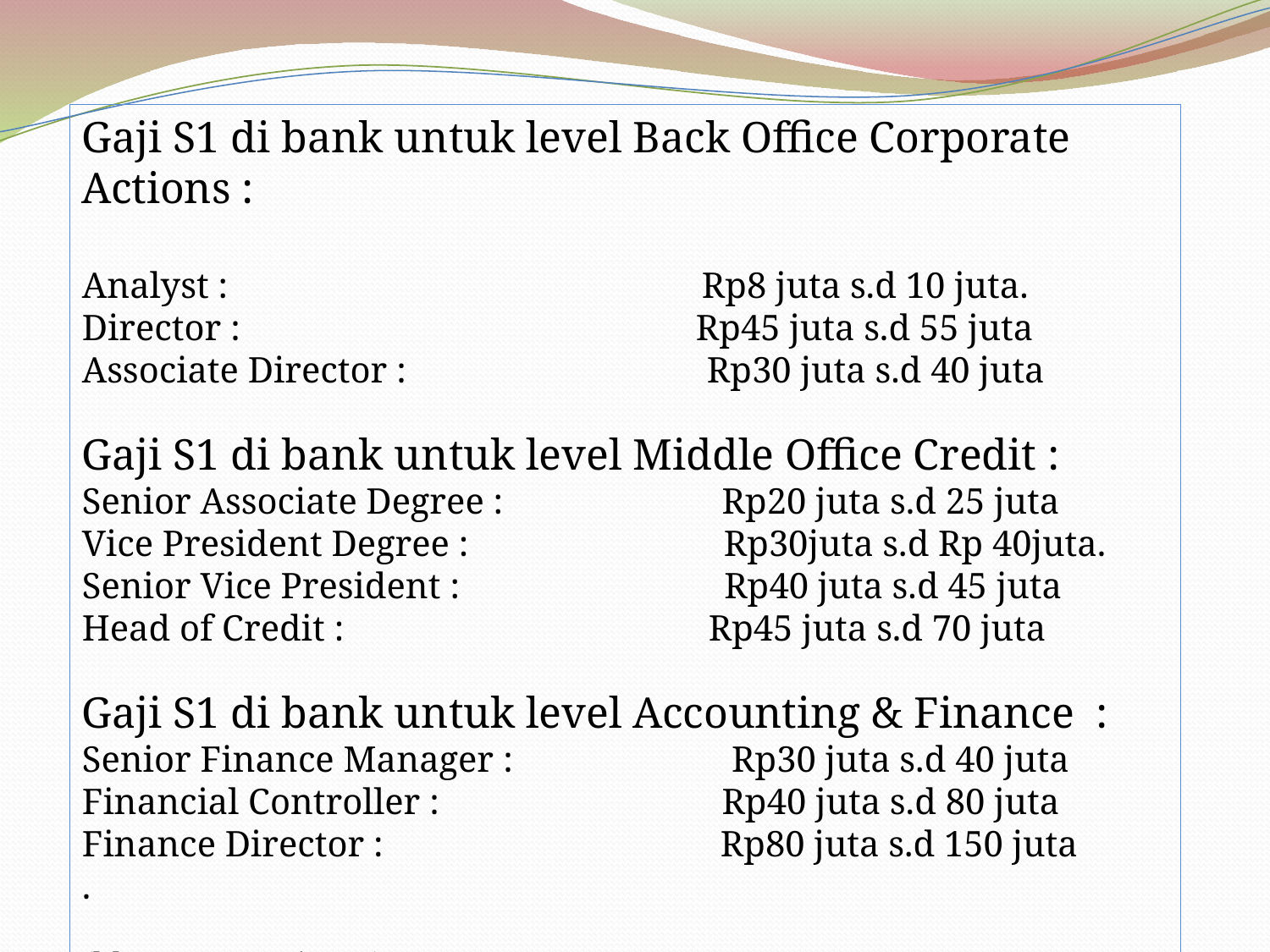

Gaji S1 di bank untuk level Back Office Corporate Actions :
Analyst :                                                    Rp8 juta s.d 10 juta.
Director :                                                  Rp45 juta s.d 55 juta
Associate Director :                                 Rp30 juta s.d 40 juta

Gaji S1 di bank untuk level Middle Office Credit :
Senior Associate Degree :                        Rp20 juta s.d 25 juta
Vice President Degree :                            Rp30juta s.d Rp 40juta.
Senior Vice President :                             Rp40 juta s.d 45 juta
Head of Credit :                                        Rp45 juta s.d 70 juta

Gaji S1 di bank untuk level Accounting & Finance  :
Senior Finance Manager :                        Rp30 juta s.d 40 juta
Financial Controller :                               Rp40 juta s.d 80 juta
Finance Director :                                     Rp80 juta s.d 150 juta
.

(blogspot.com/2013)